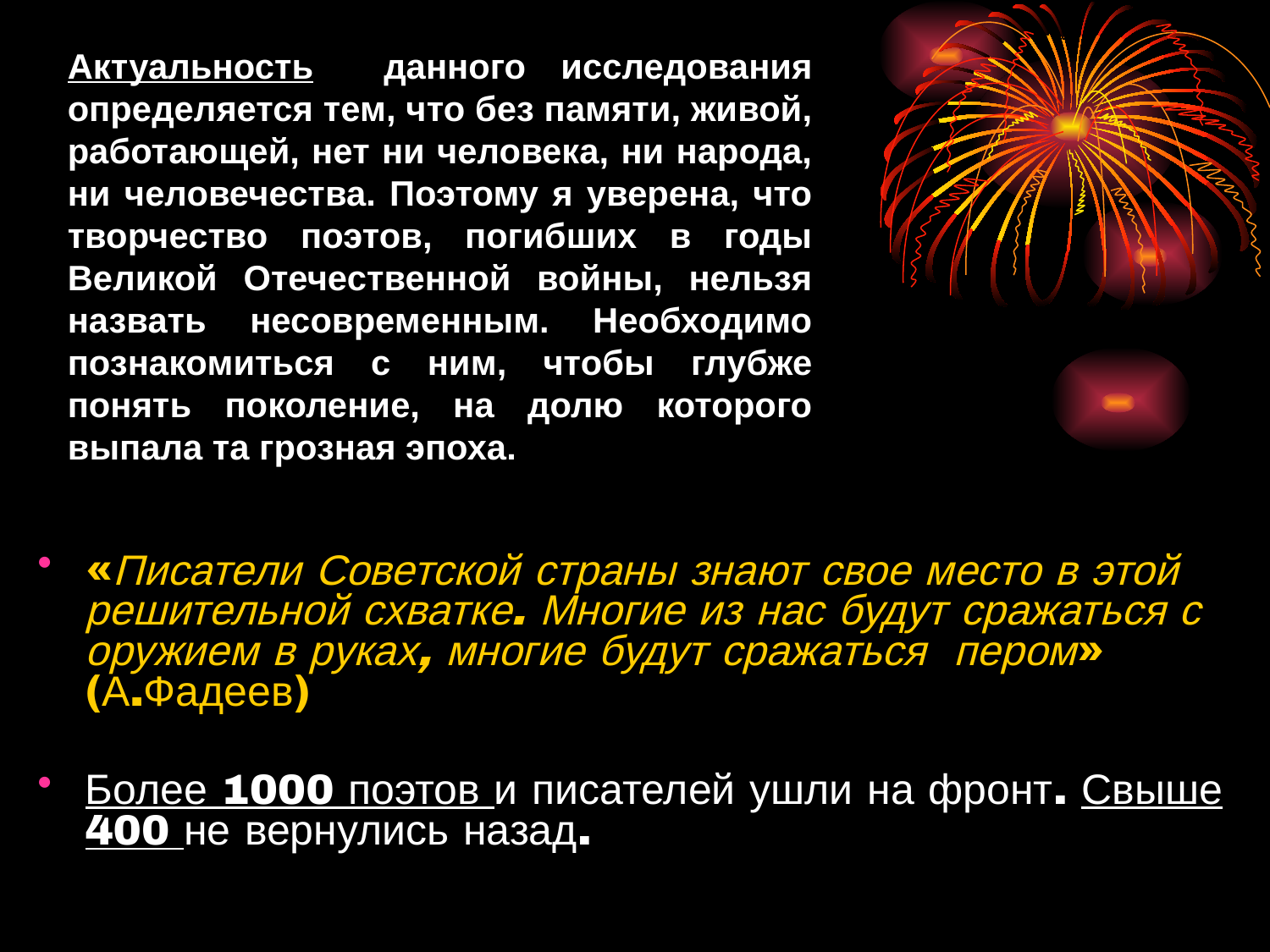

Актуальность  данного исследования определяется тем, что без памяти, живой, работающей, нет ни человека, ни народа, ни человечества. Поэтому я уверена, что творчество поэтов, погибших в годы Великой Отечественной войны, нельзя назвать несовременным. Необходимо познакомиться с ним, чтобы глубже понять поколение, на долю которого выпала та грозная эпоха.
«Писатели Советской страны знают свое место в этой решительной схватке. Многие из нас будут сражаться с оружием в руках, многие будут сражаться  пером» (А.Фадеев)

Более 1000 поэтов и писателей ушли на фронт. Свыше 400 не вернулись назад.